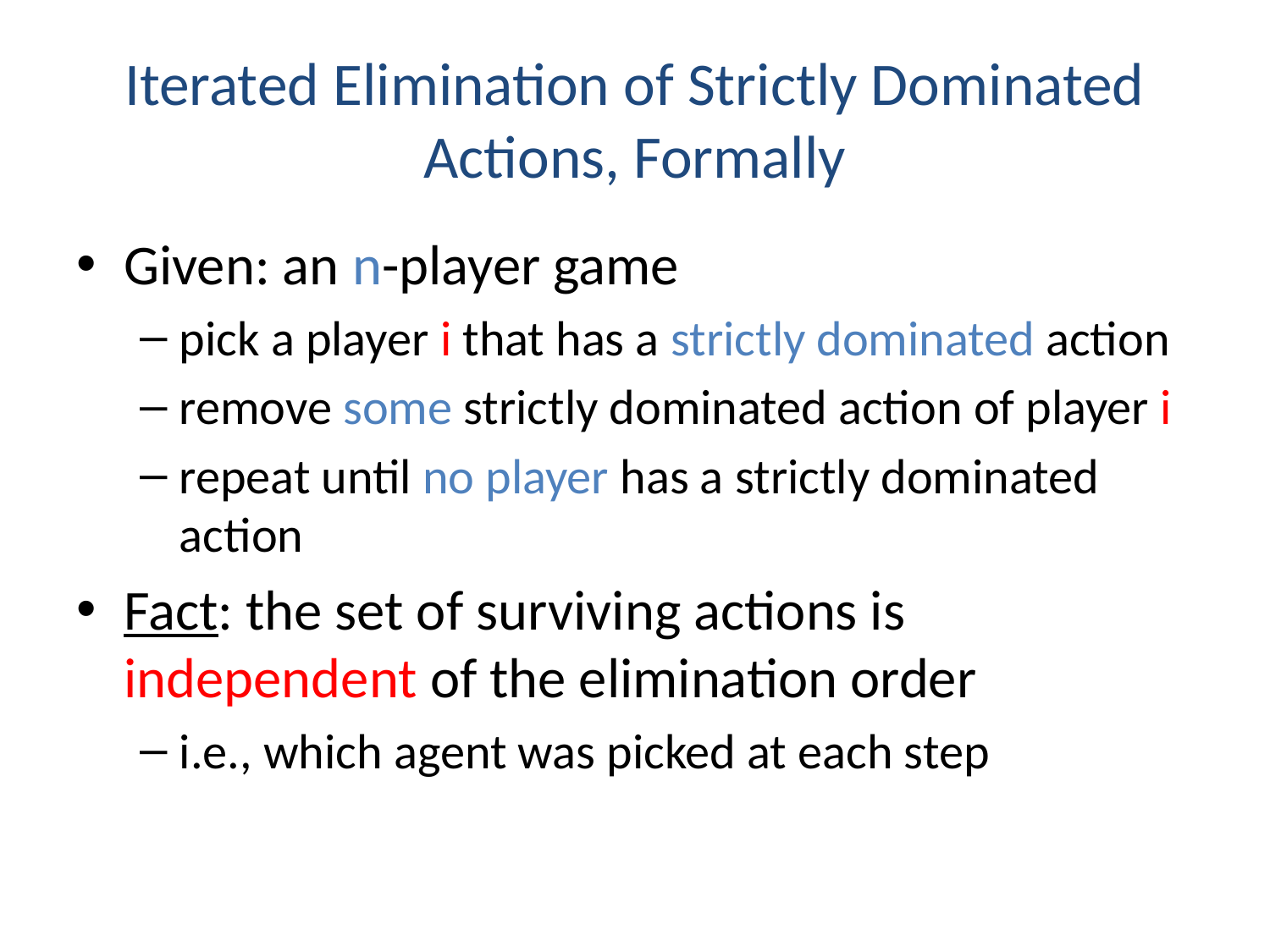

# Iterated Elimination of Strictly Dominated Actions, Formally
Given: an n-player game
pick a player i that has a strictly dominated action
remove some strictly dominated action of player i
repeat until no player has a strictly dominated action
Fact: the set of surviving actions is independent of the elimination order
i.e., which agent was picked at each step